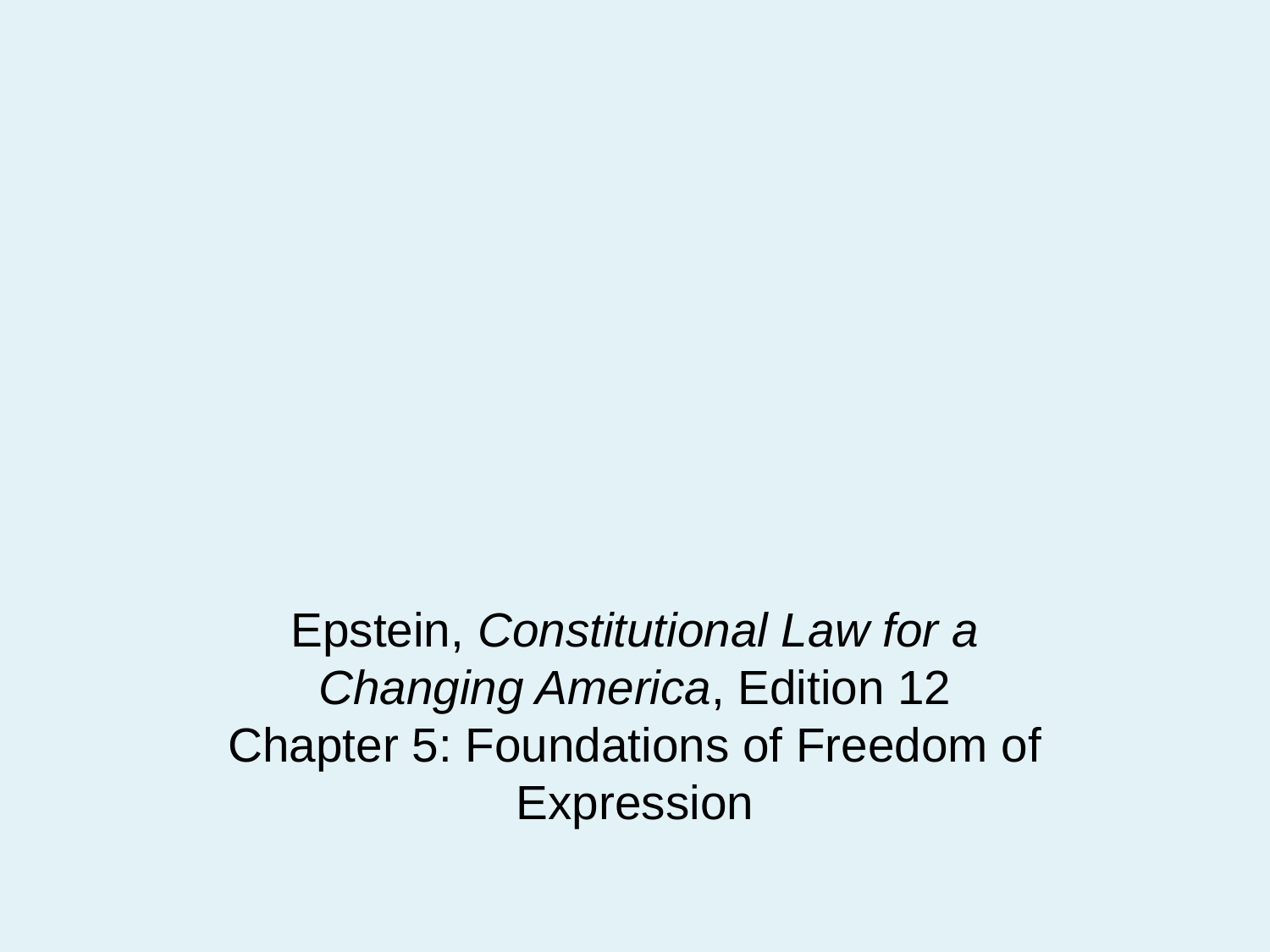

# Epstein, Constitutional Law for a Changing America, Edition 12 Chapter 5: Foundations of Freedom of Expression